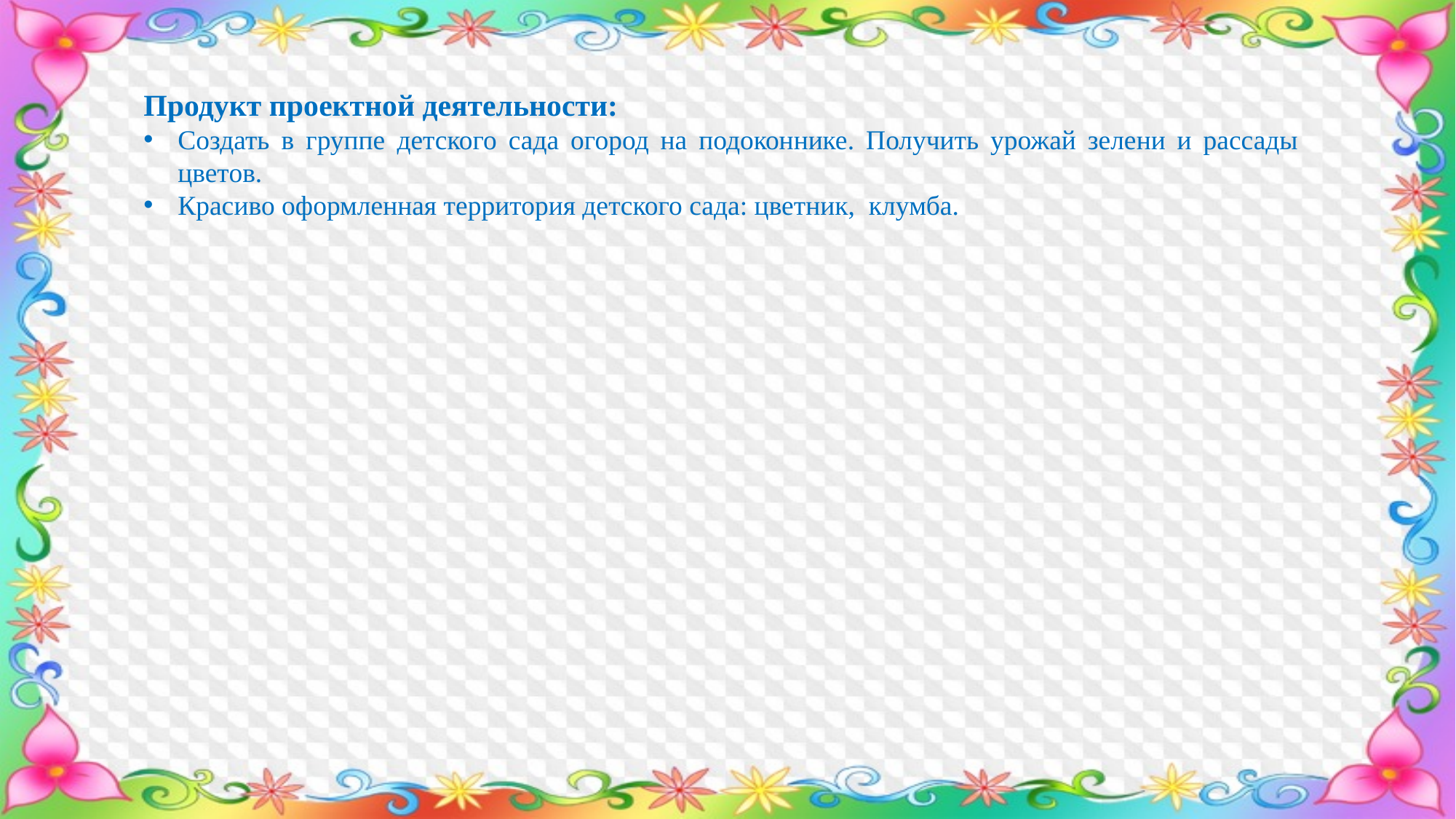

Продукт проектной деятельности:
Создать в группе детского сада огород на подоконнике. Получить урожай зелени и рассады цветов.
Красиво оформленная территория детского сада: цветник,  клумба.